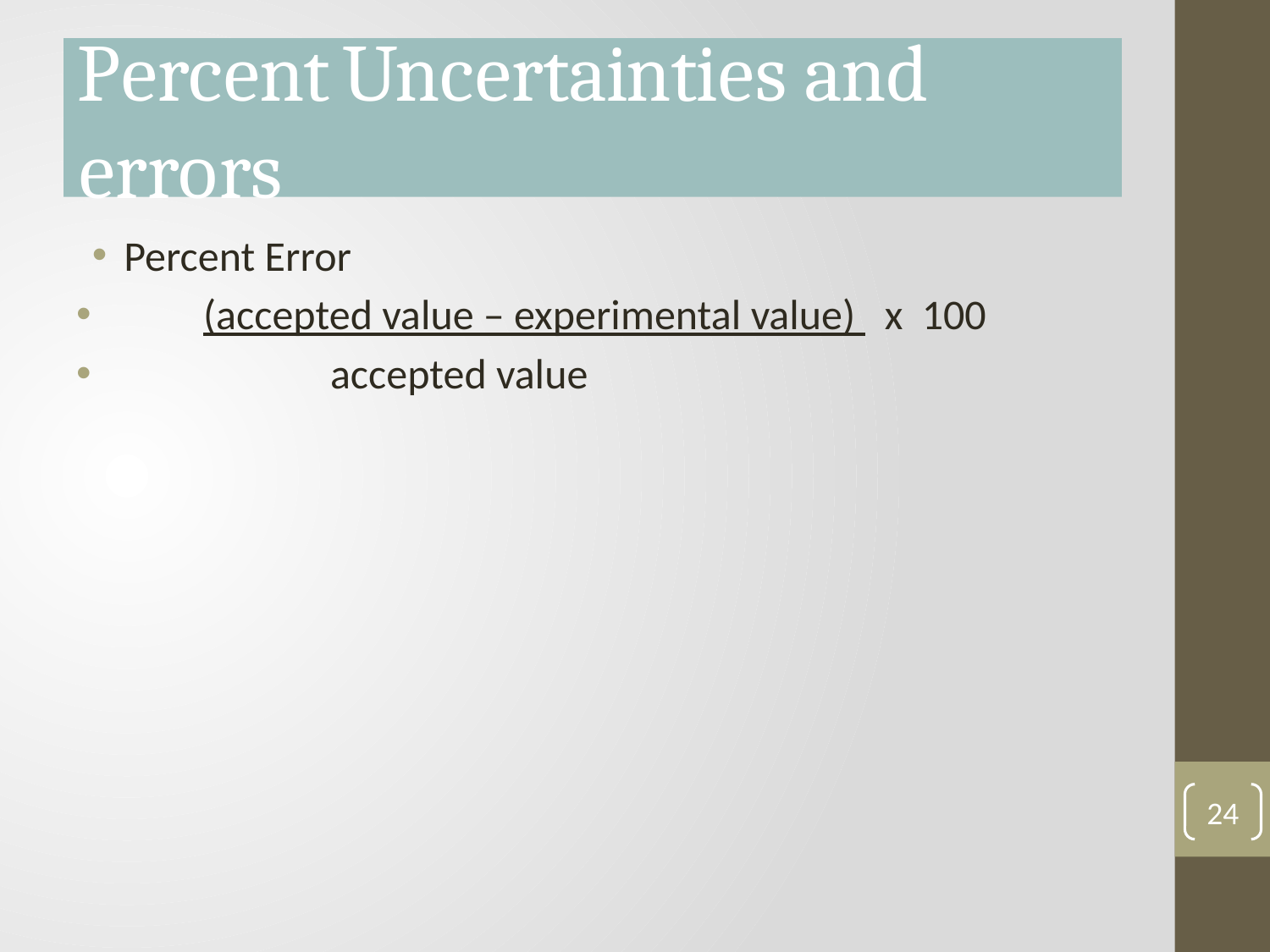

# Percent Uncertainties and errors
Percent Error
	(accepted value – experimental value)   x  100
		accepted value
24